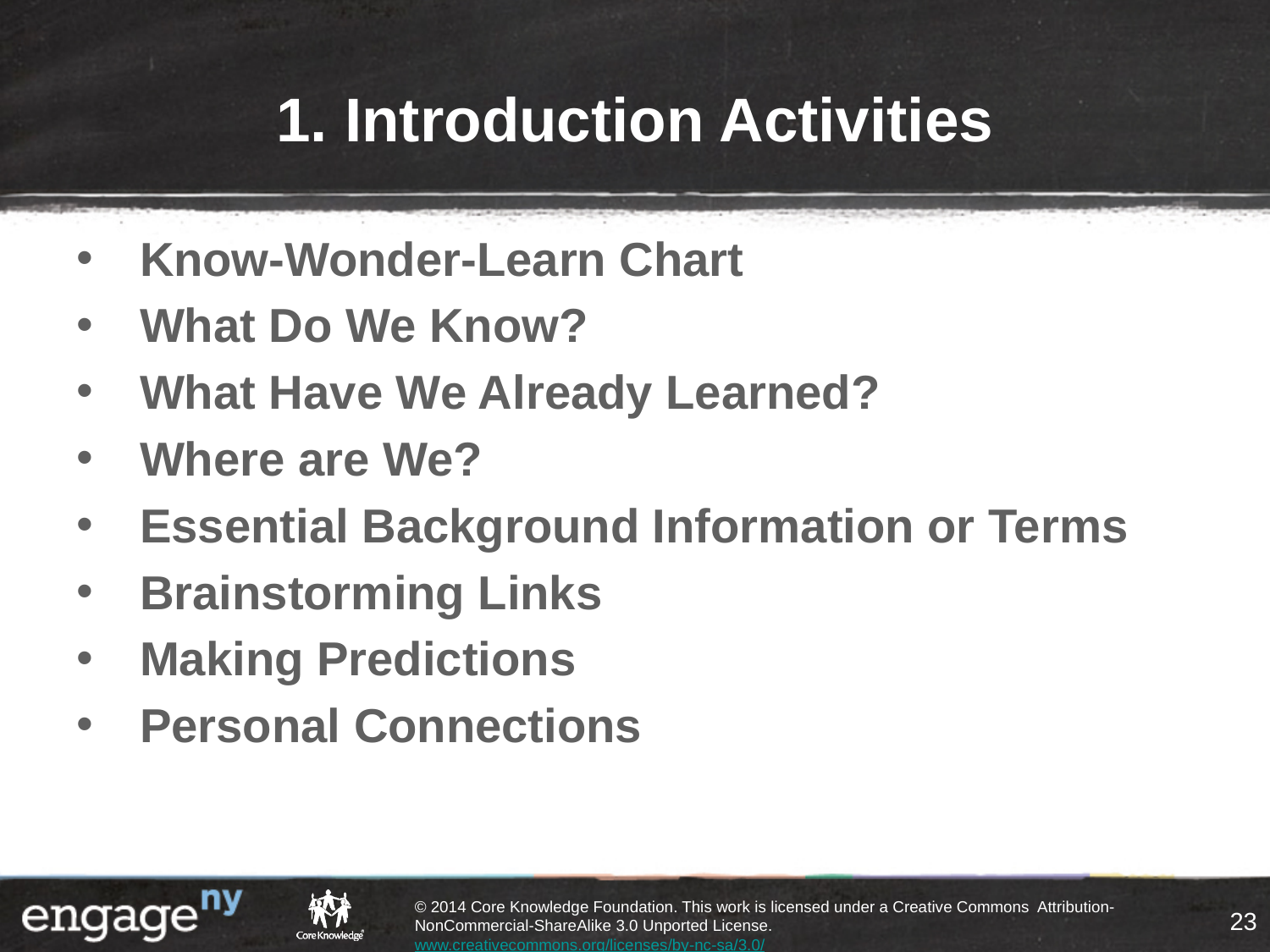

# 1. Introduction Activities
Know-Wonder-Learn Chart
What Do We Know?
What Have We Already Learned?
Where are We?
Essential Background Information or Terms
Brainstorming Links
Making Predictions
Personal Connections

23